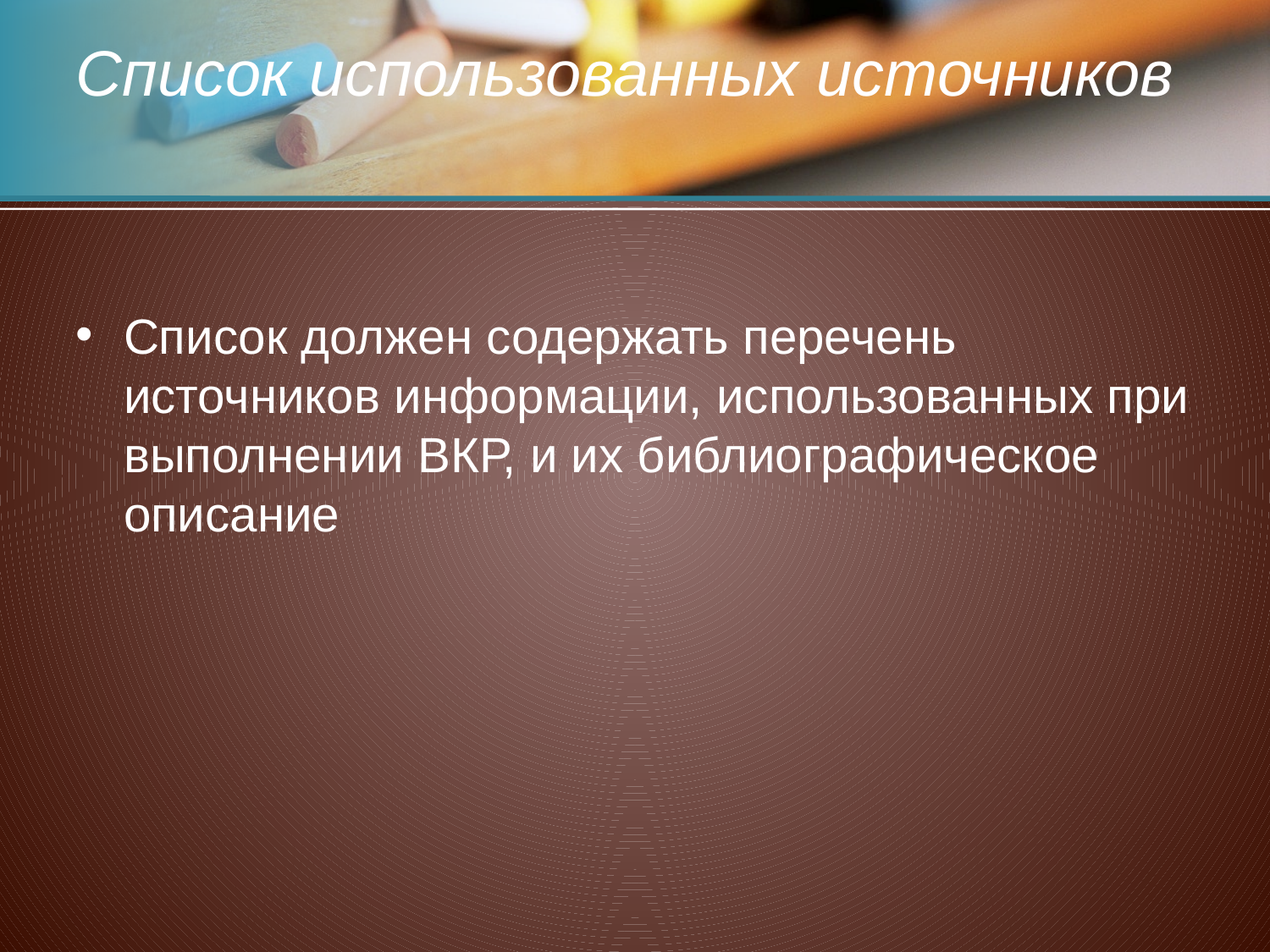

# Список использованных источников

Список должен содержать перечень источников информации, использованных при выполнении ВКР, и их библиографическое описание